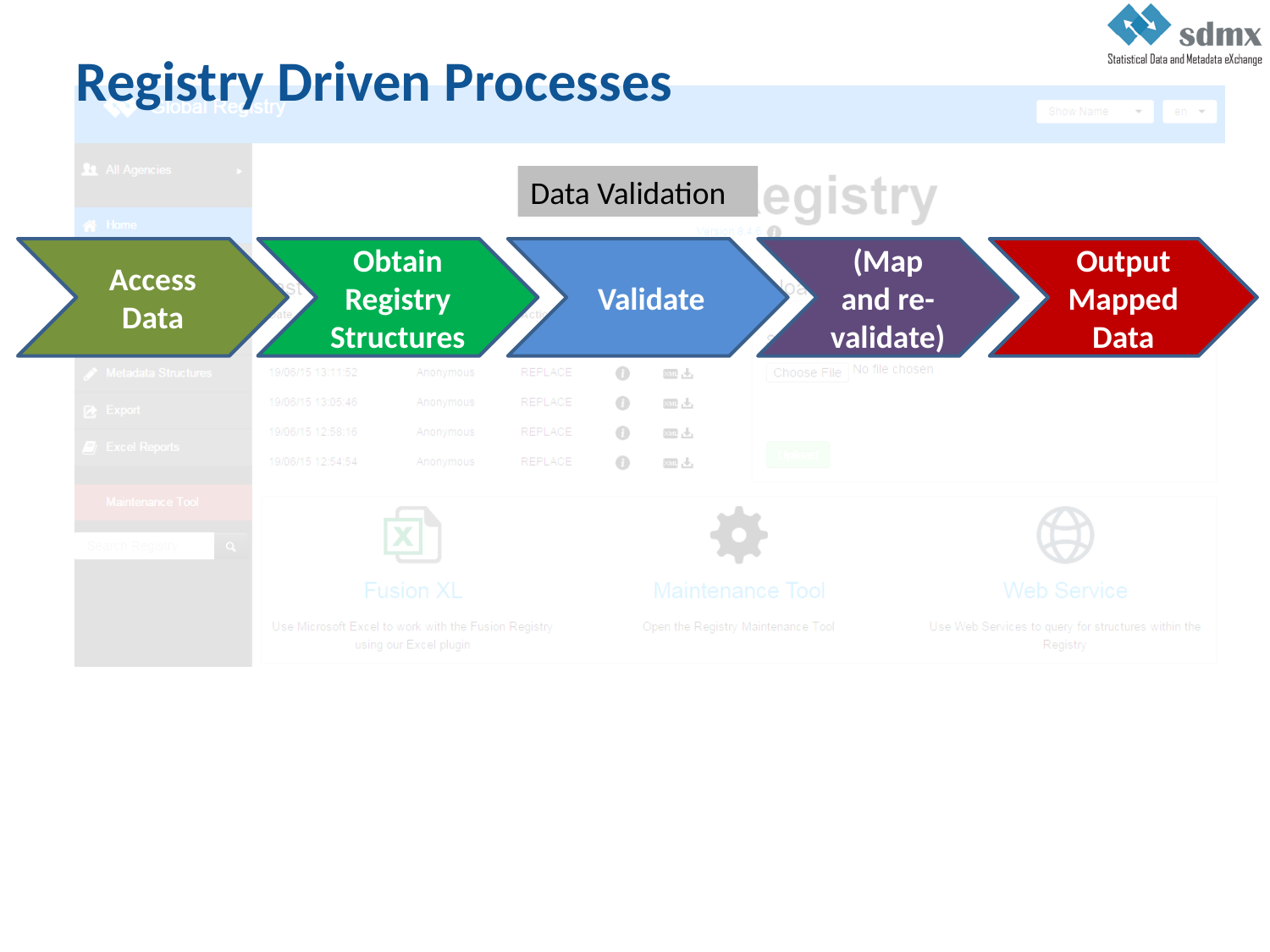

# Registry Driven Processes
Data Validation
Access Data
Obtain Registry Structures
 Validate
(Map and re-validate)
Output Mapped Data